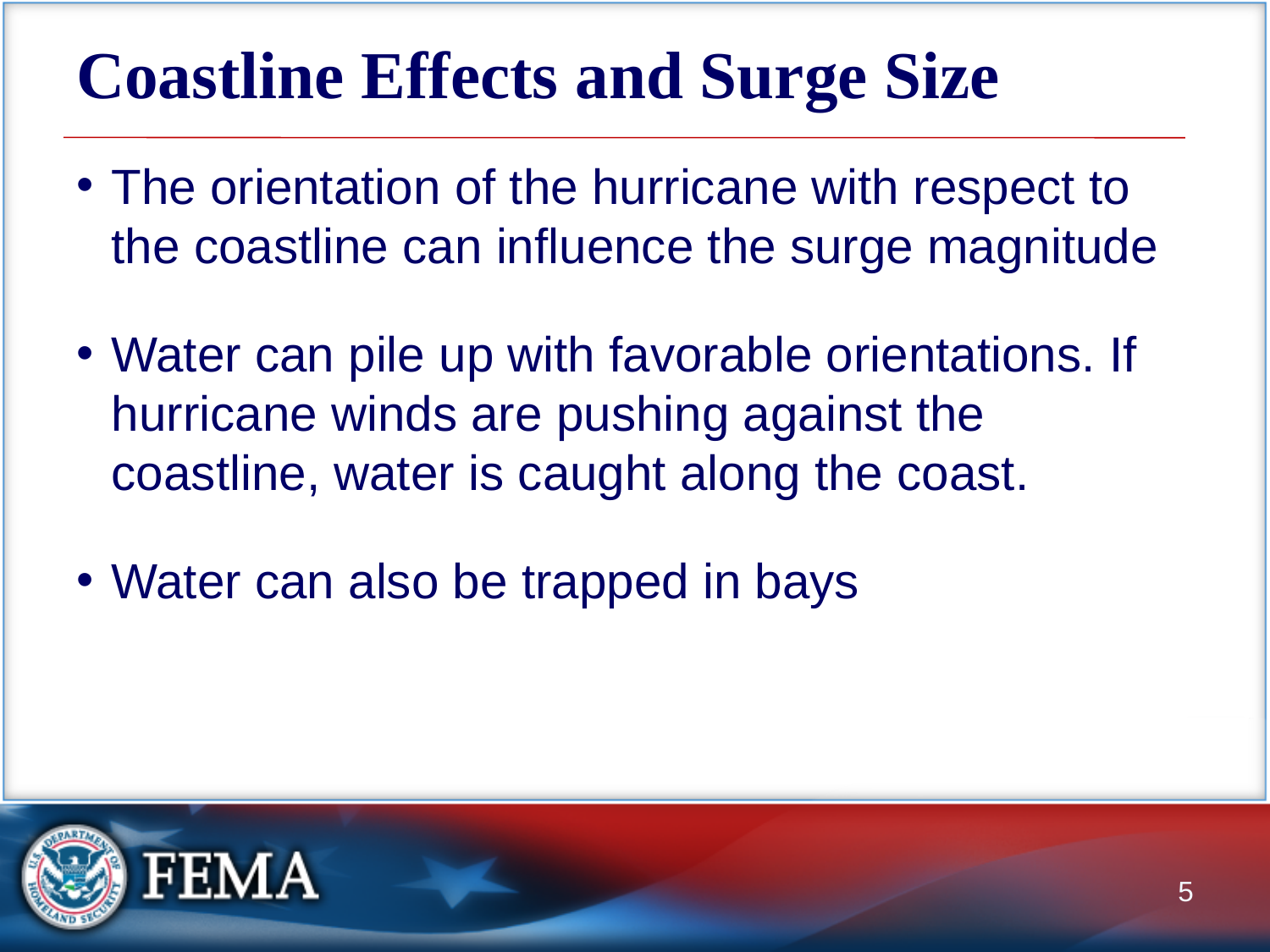

# Coastline Effects and Surge Size
The orientation of the hurricane with respect to the coastline can influence the surge magnitude
Water can pile up with favorable orientations. If hurricane winds are pushing against the coastline, water is caught along the coast.
Water can also be trapped in bays
5